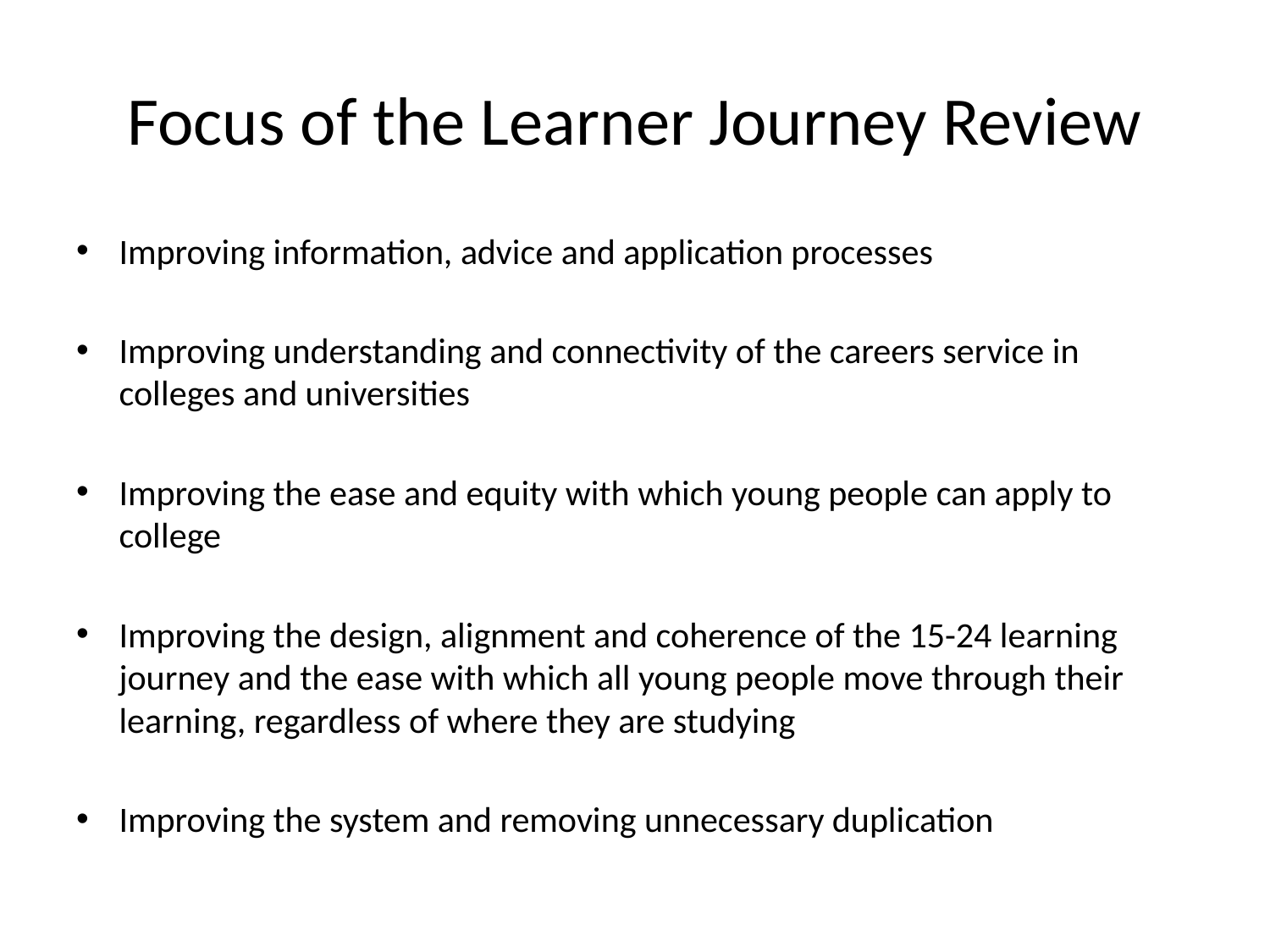

# Focus of the Learner Journey Review
Improving information, advice and application processes

Improving understanding and connectivity of the careers service in colleges and universities

Improving the ease and equity with which young people can apply to college

Improving the design, alignment and coherence of the 15-24 learning journey and the ease with which all young people move through their learning, regardless of where they are studying

Improving the system and removing unnecessary duplication